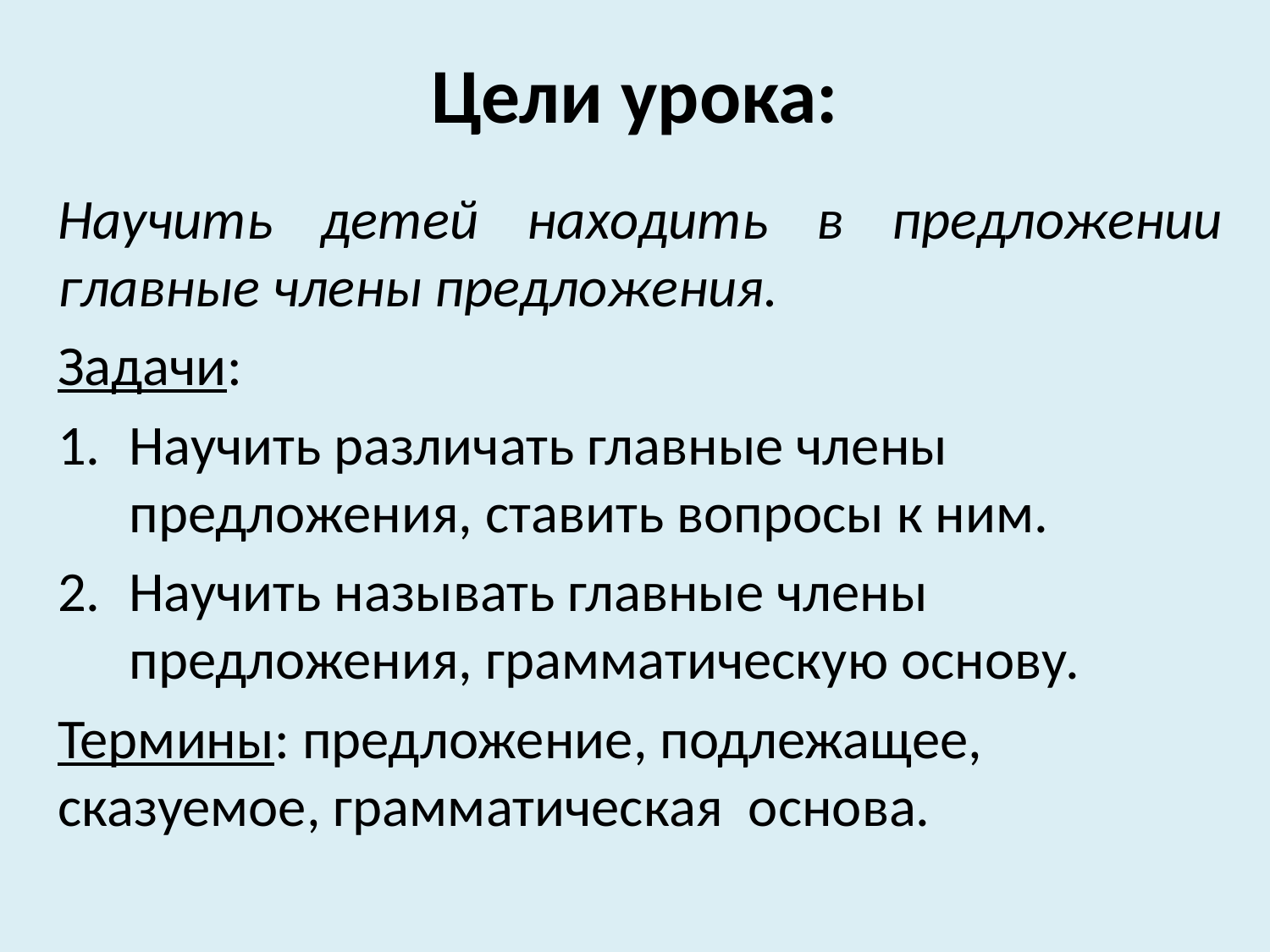

# Цели урока:
Научить детей находить в предложении главные члены предложения.
Задачи:
Научить различать главные члены предложения, ставить вопросы к ним.
Научить называть главные члены предложения, грамматическую основу.
Термины: предложение, подлежащее, сказуемое, грамматическая  основа.